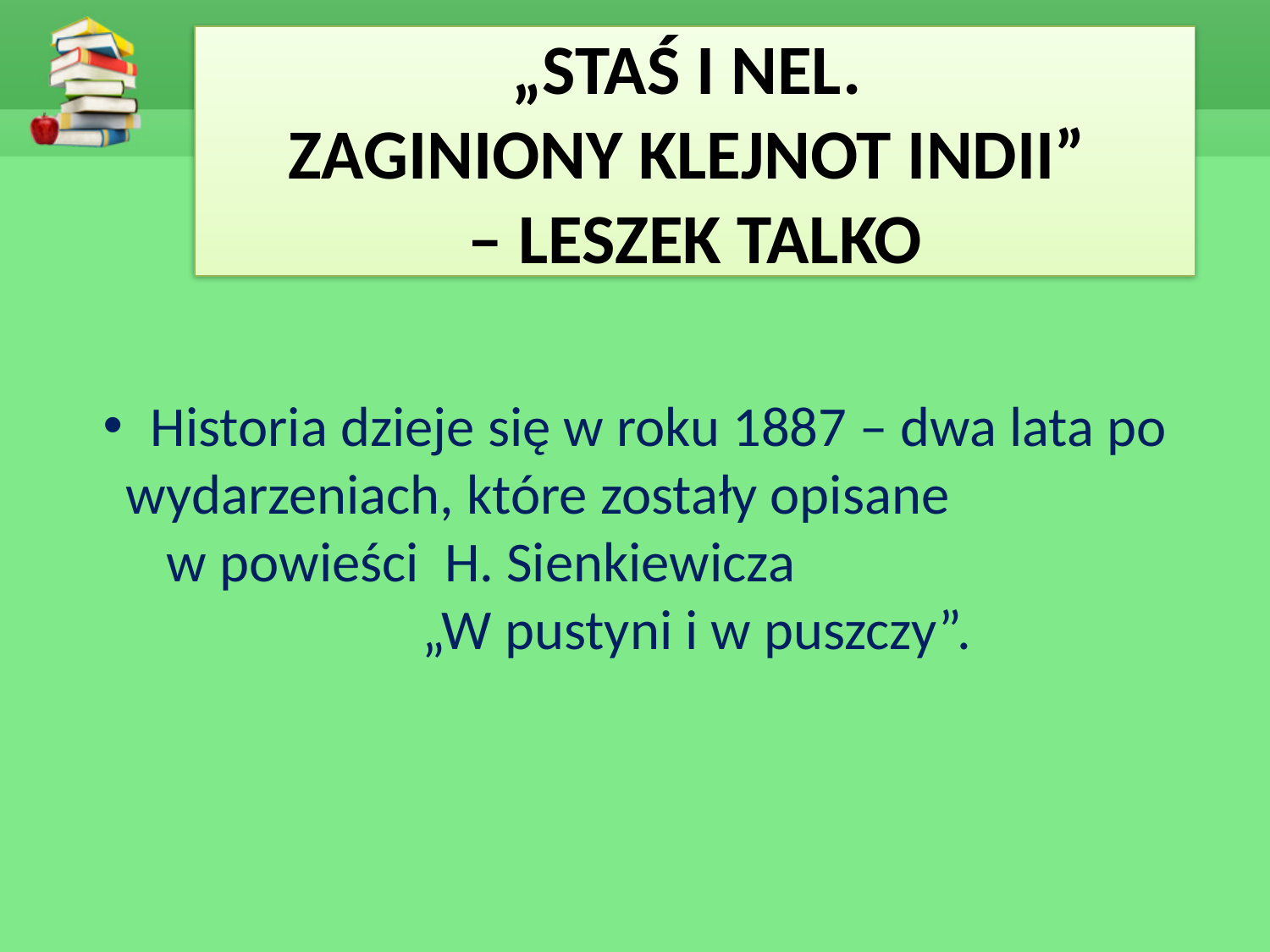

# „STAŚ I NEL. ZAGINIONY KLEJNOT INDII” – LESZEK TALKO

Historia dzieje się w roku 1887 – dwa lata po wydarzeniach, które zostały opisane                       w powieści  H. Sienkiewicza                                      „W pustyni i w puszczy”.